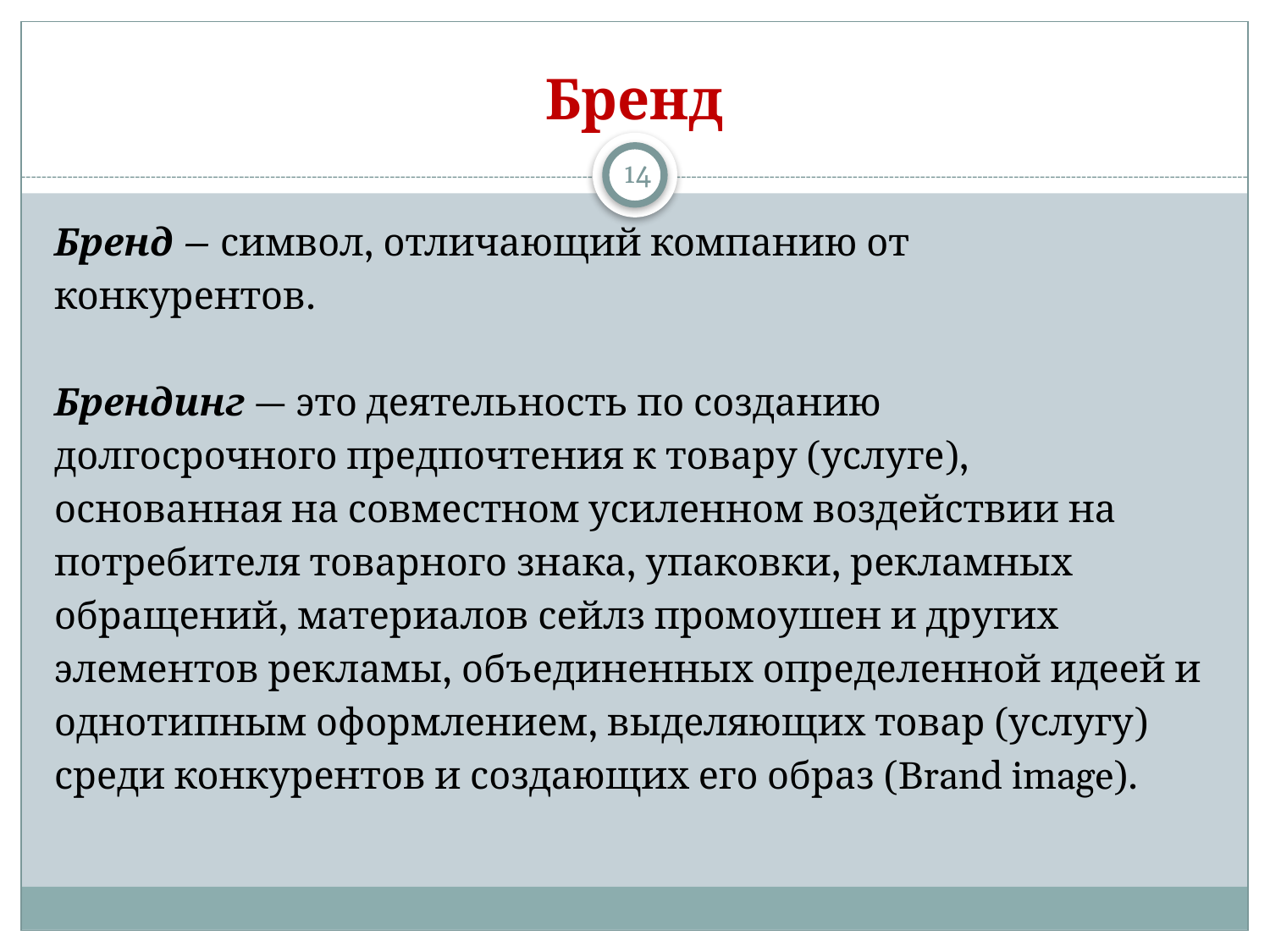

# Бренд
14
Бренд – символ, отличающий компанию от
конкурентов.

Брендинг — это деятельность по созданию
долгосрочного предпочтения к товару (услуге),
основанная на совместном усиленном воздействии на
потребителя товарного знака, упаковки, рекламных
обращений, материалов сейлз промоушен и других
элементов рекламы, объединенных определенной идеей и
однотипным оформлением, выделяющих товар (услугу)
среди конкурентов и создающих его образ (Brand image).